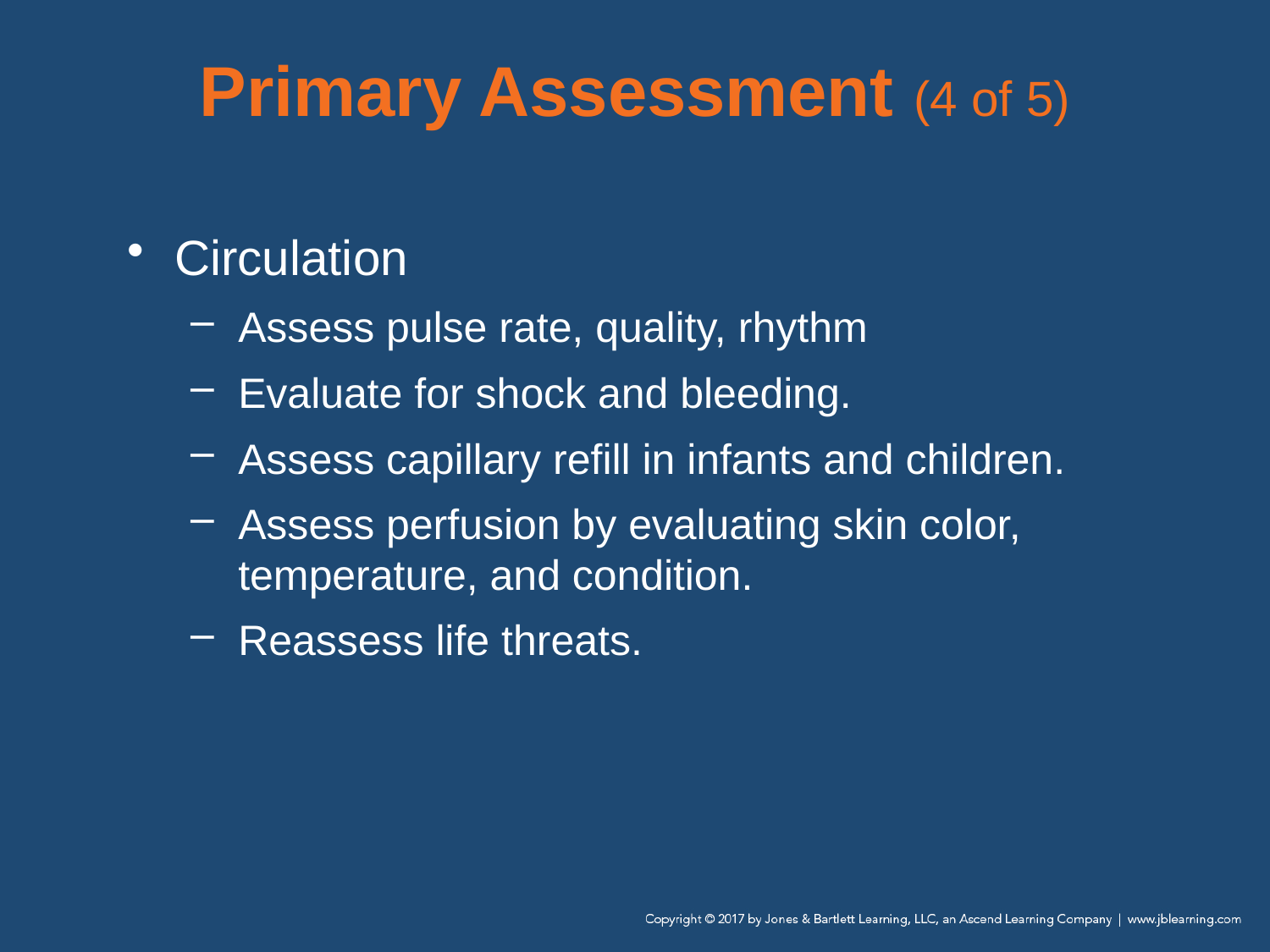

# Primary Assessment (4 of 5)
Circulation
Assess pulse rate, quality, rhythm
Evaluate for shock and bleeding.
Assess capillary refill in infants and children.
Assess perfusion by evaluating skin color, temperature, and condition.
Reassess life threats.